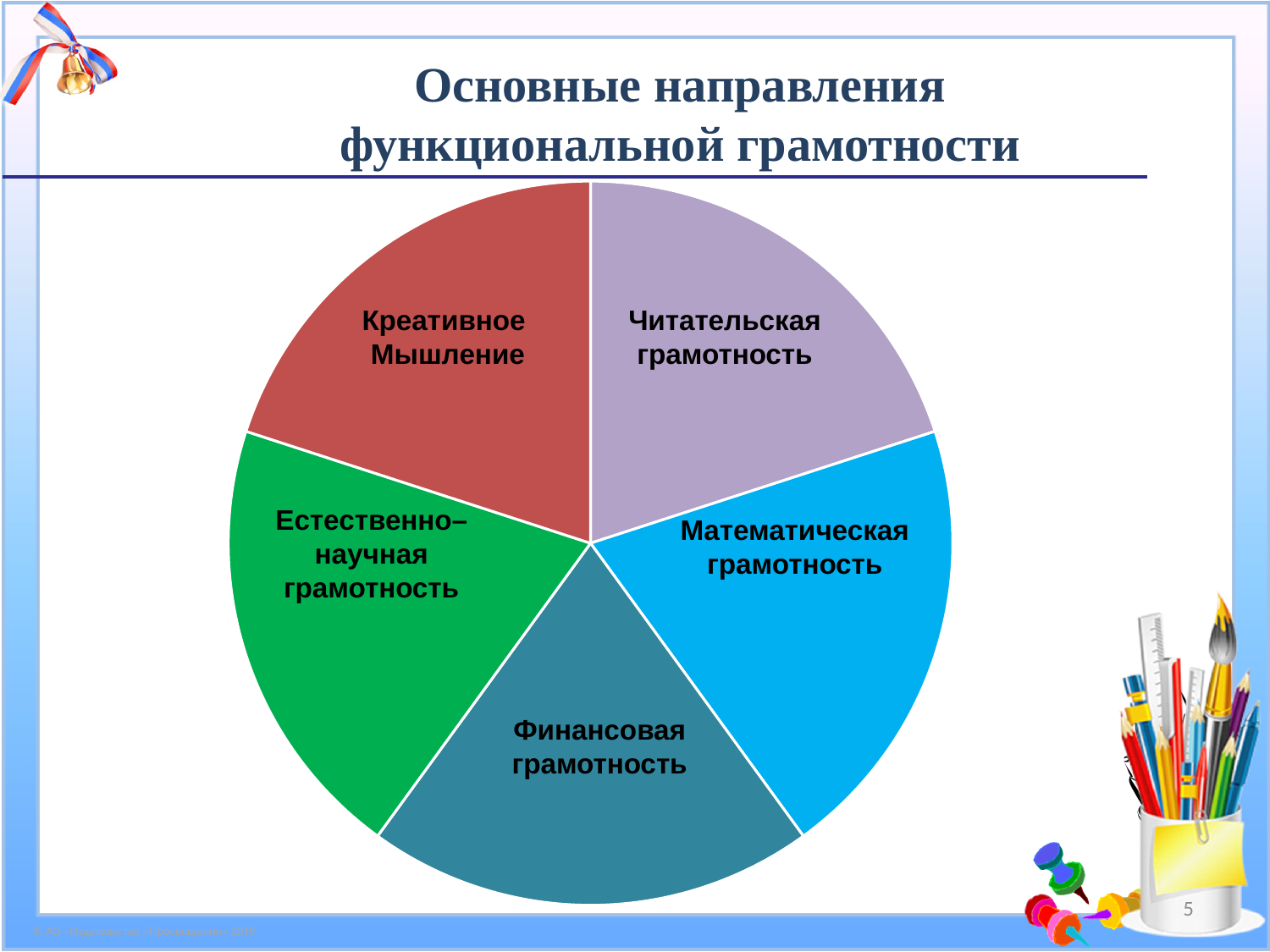

Основные направления
функциональной грамотности

### Chart

| Category |  |
|---|---|
Креативное
Мышление

Читательская
грамотность
Естественно–научная
грамотность
Математическая
грамотность
Финансовая
грамотность
5
© АО «Издательство «Просвещение» 2019